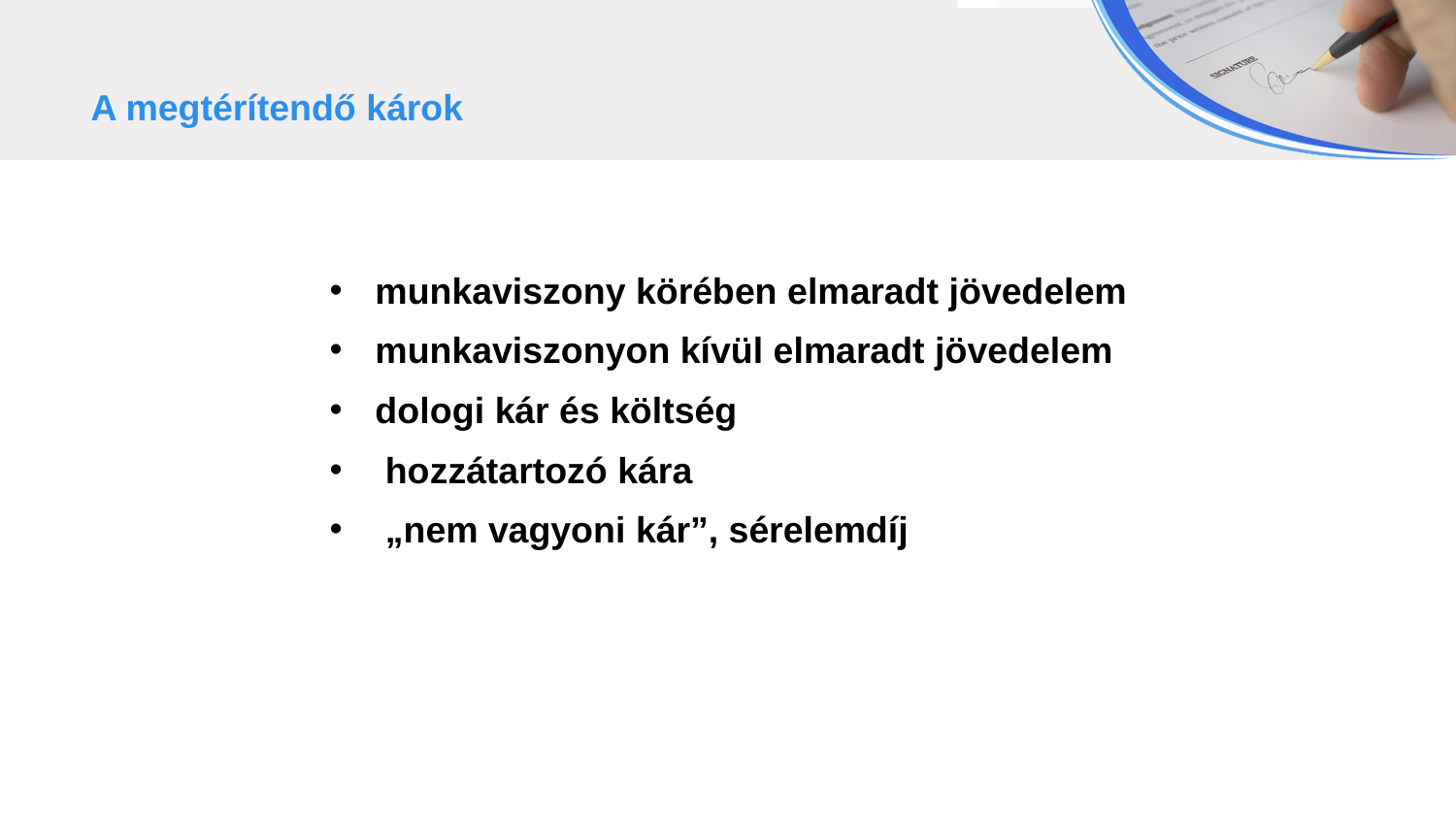

A megtérítendő károk
munkaviszony körében elmaradt jövedelem
munkaviszonyon kívül elmaradt jövedelem
dologi kár és költség
 hozzátartozó kára
 „nem vagyoni kár”, sérelemdíj